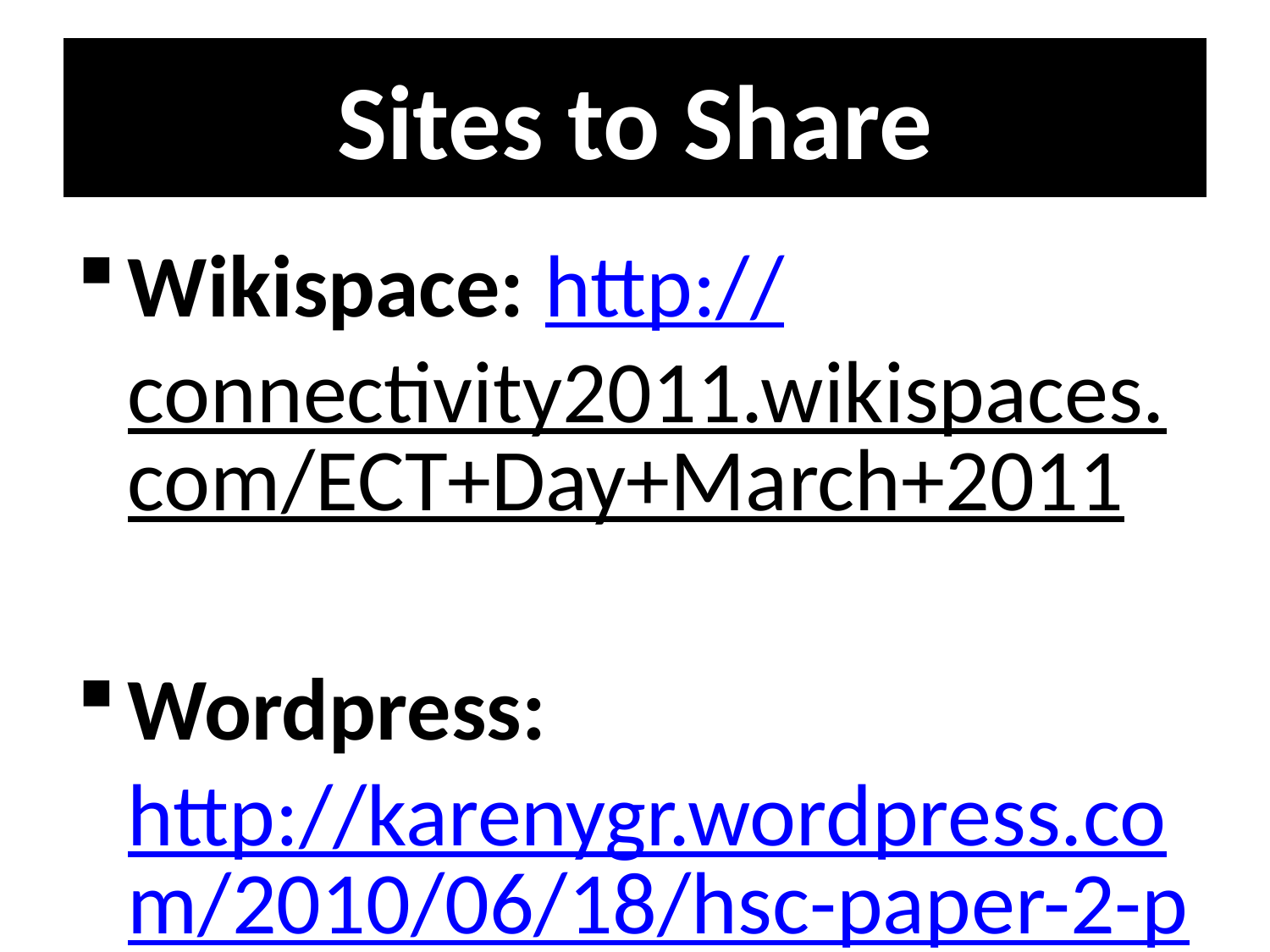

# Sites to Share
Wikispace: http://connectivity2011.wikispaces.com/ECT+Day+March+2011
Wordpress: http://karenygr.wordpress.com/2010/06/18/hsc-paper-2-presentations/